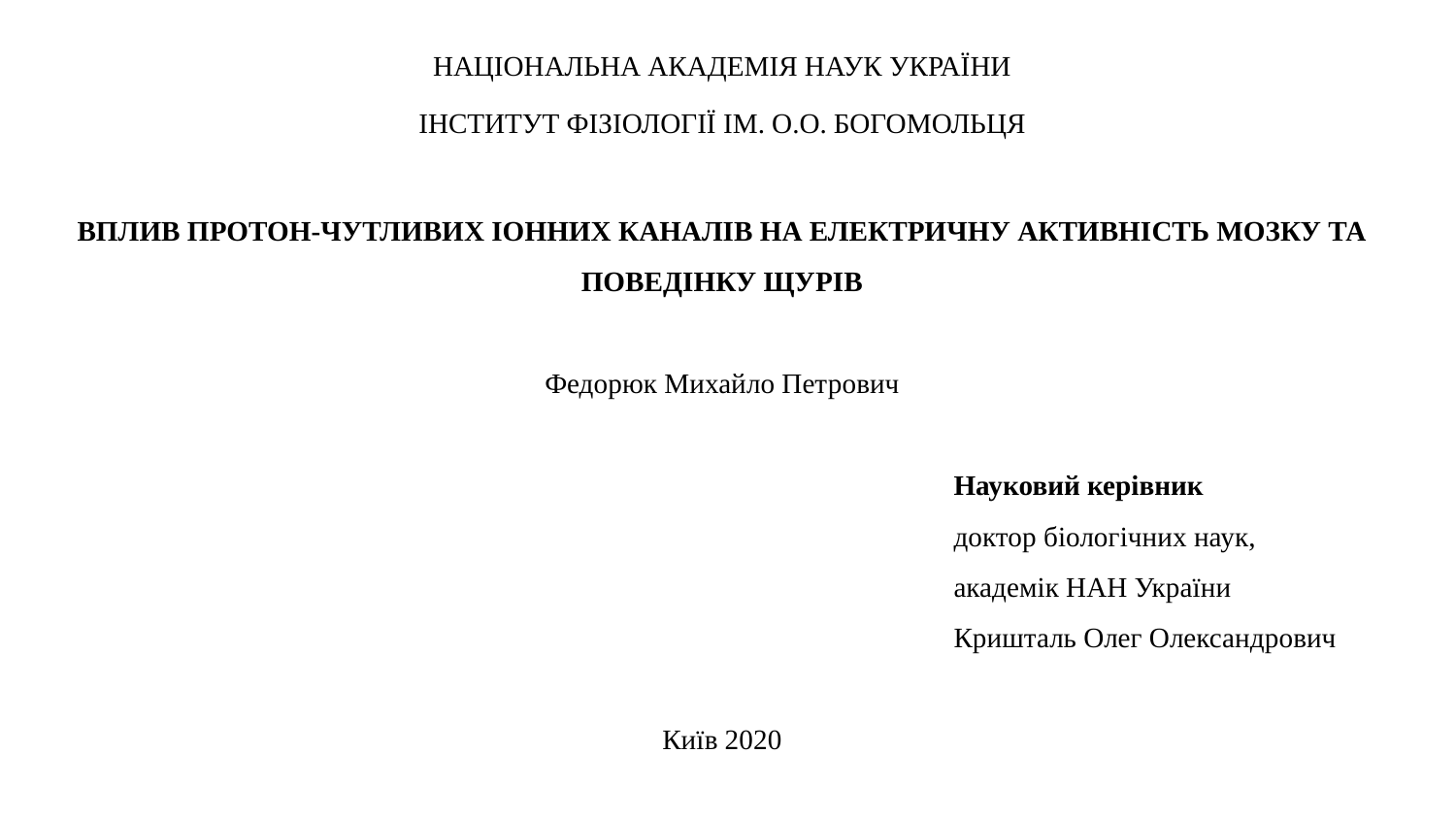

НАЦІОНАЛЬНА АКАДЕМІЯ НАУК УКРАЇНИ
ІНСТИТУТ ФІЗІОЛОГІЇ ІМ. О.О. БОГОМОЛЬЦЯ

ВПЛИВ ПРОТОН-ЧУТЛИВИХ ІОННИХ КАНАЛІВ НА ЕЛЕКТРИЧНУ АКТИВНІСТЬ МОЗКУ ТА ПОВЕДІНКУ ЩУРІВ

Федорюк Михайло Петрович

Науковий керівник
доктор біологічних наук,
академік НАН України
Кришталь Олег Олександрович

Київ 2020